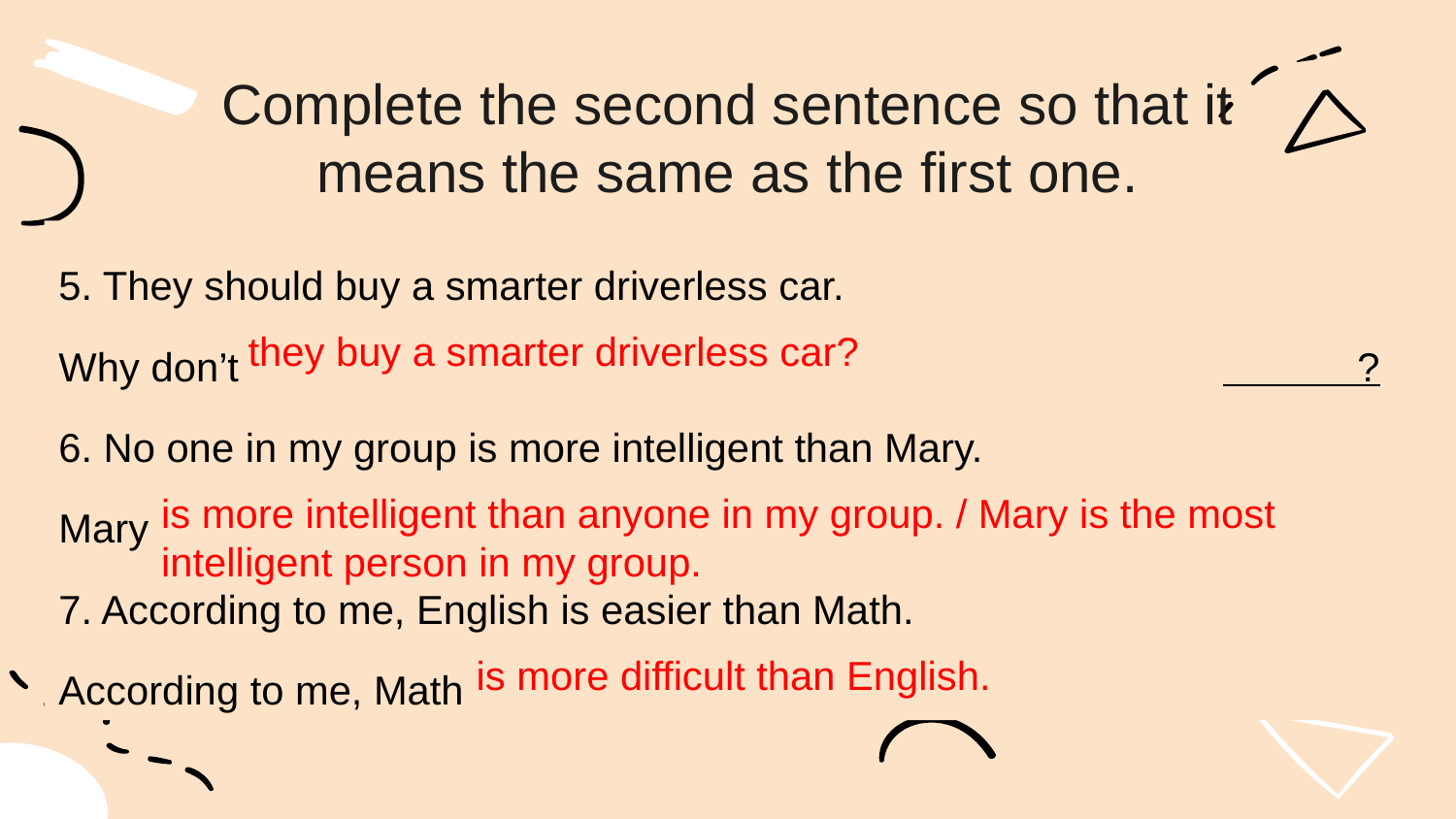

Complete the second sentence so that it means the same as the first one.
5. They should buy a smarter driverless car.
Why don’t 							            ?
6. No one in my group is more intelligent than Mary.
Mary
7. According to me, English is easier than Math.
According to me, Math
they buy a smarter driverless car?
is more intelligent than anyone in my group. / Mary is the most intelligent person in my group.
is more difficult than English.